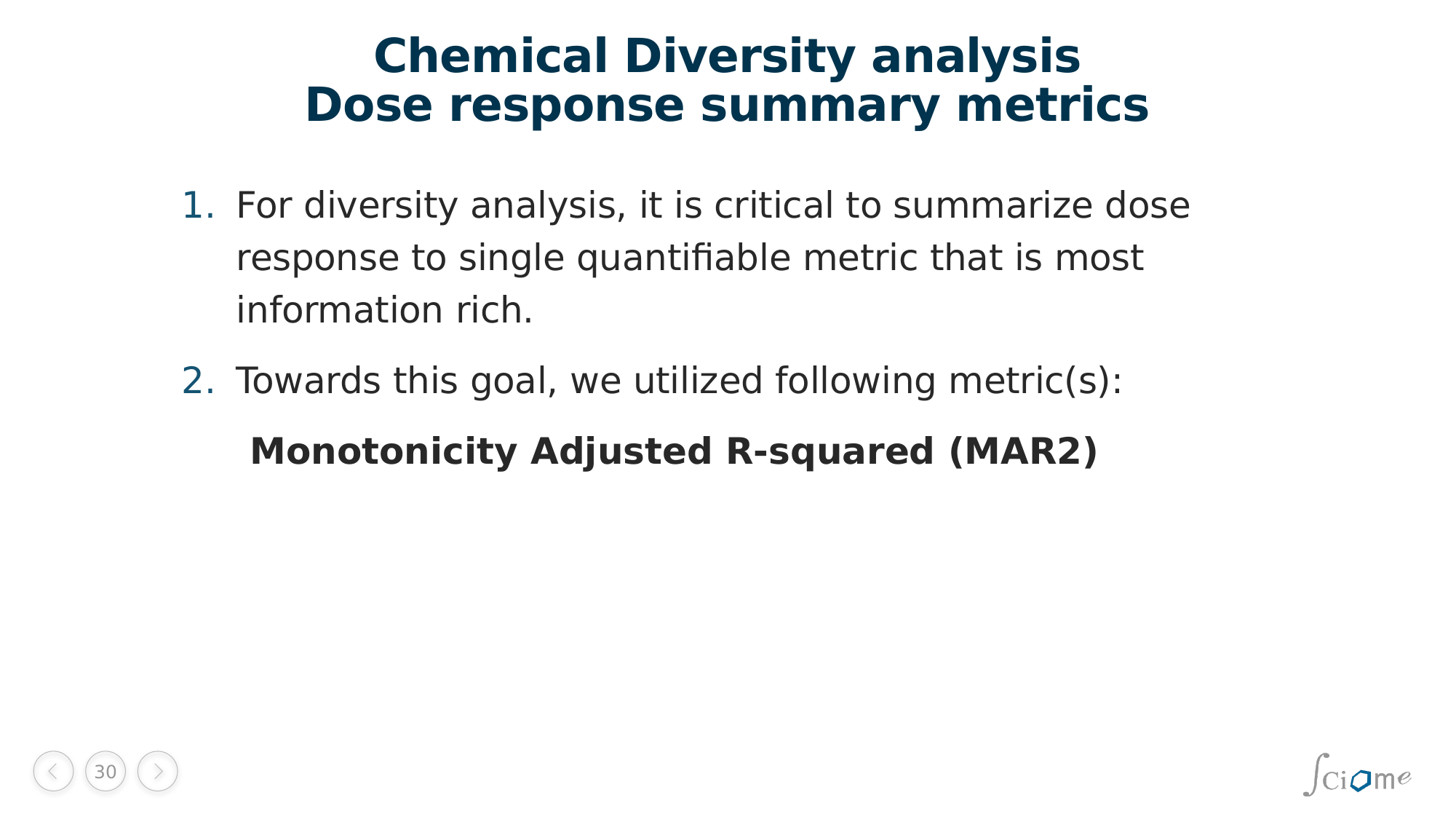

# Chemical Diversity analysis Dose response summary metrics
For diversity analysis, it is critical to summarize dose response to single quantifiable metric that is most information rich.
Towards this goal, we utilized following metric(s):
Monotonicity Adjusted R-squared (MAR2)